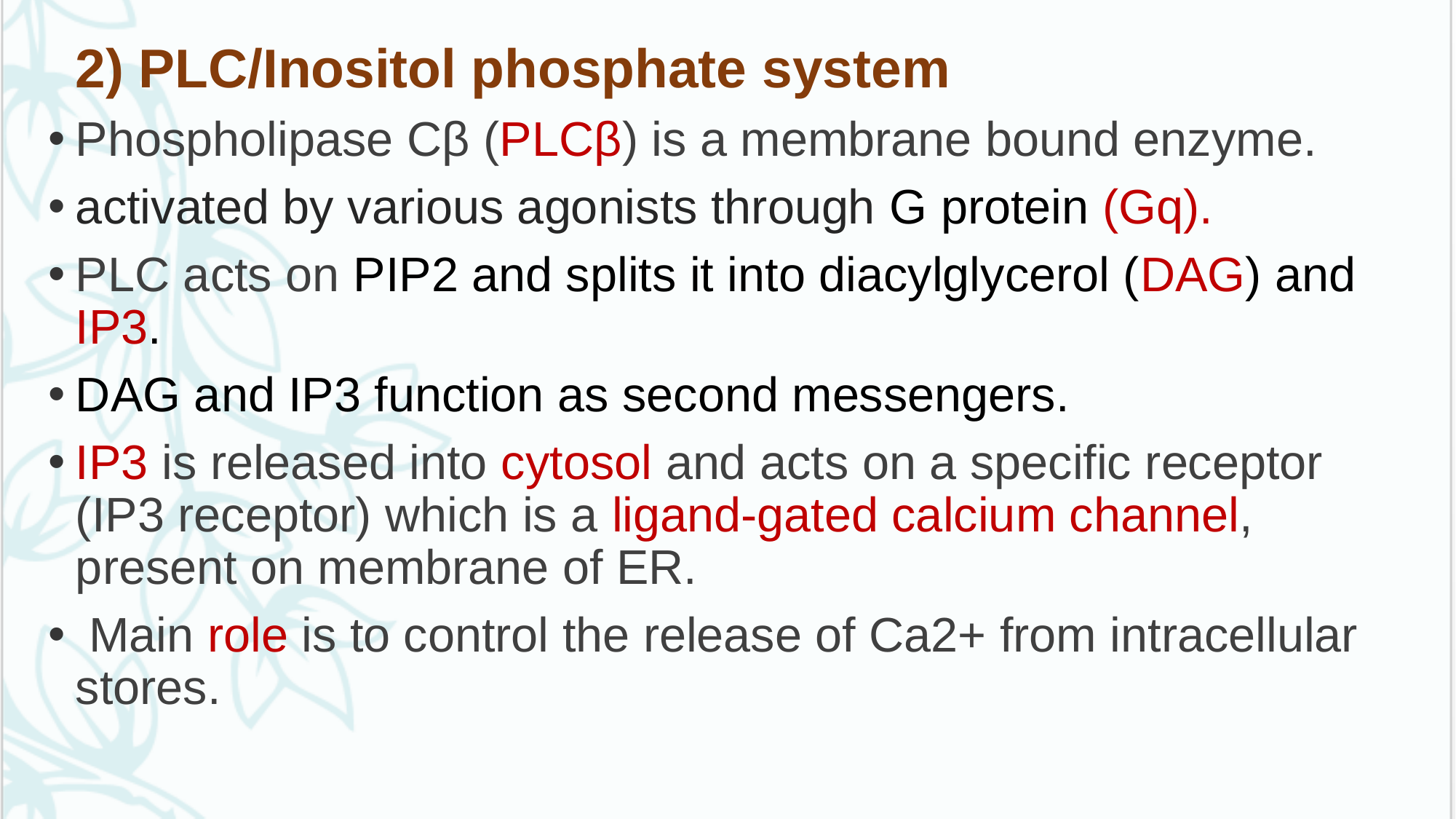

# .
  2) PLC/Inositol phosphate system
Phospholipase Cβ (PLCβ) is a membrane bound enzyme.
activated by various agonists through G protein (Gq).
PLC acts on PIP2 and splits it into diacylglycerol (DAG) and IP3.
DAG and IP3 function as second messengers.
IP3 is released into cytosol and acts on a specific receptor (IP3 receptor) which is a ligand-gated calcium channel, present on membrane of ER.
 Main role is to control the release of Ca2+ from intracellular stores.